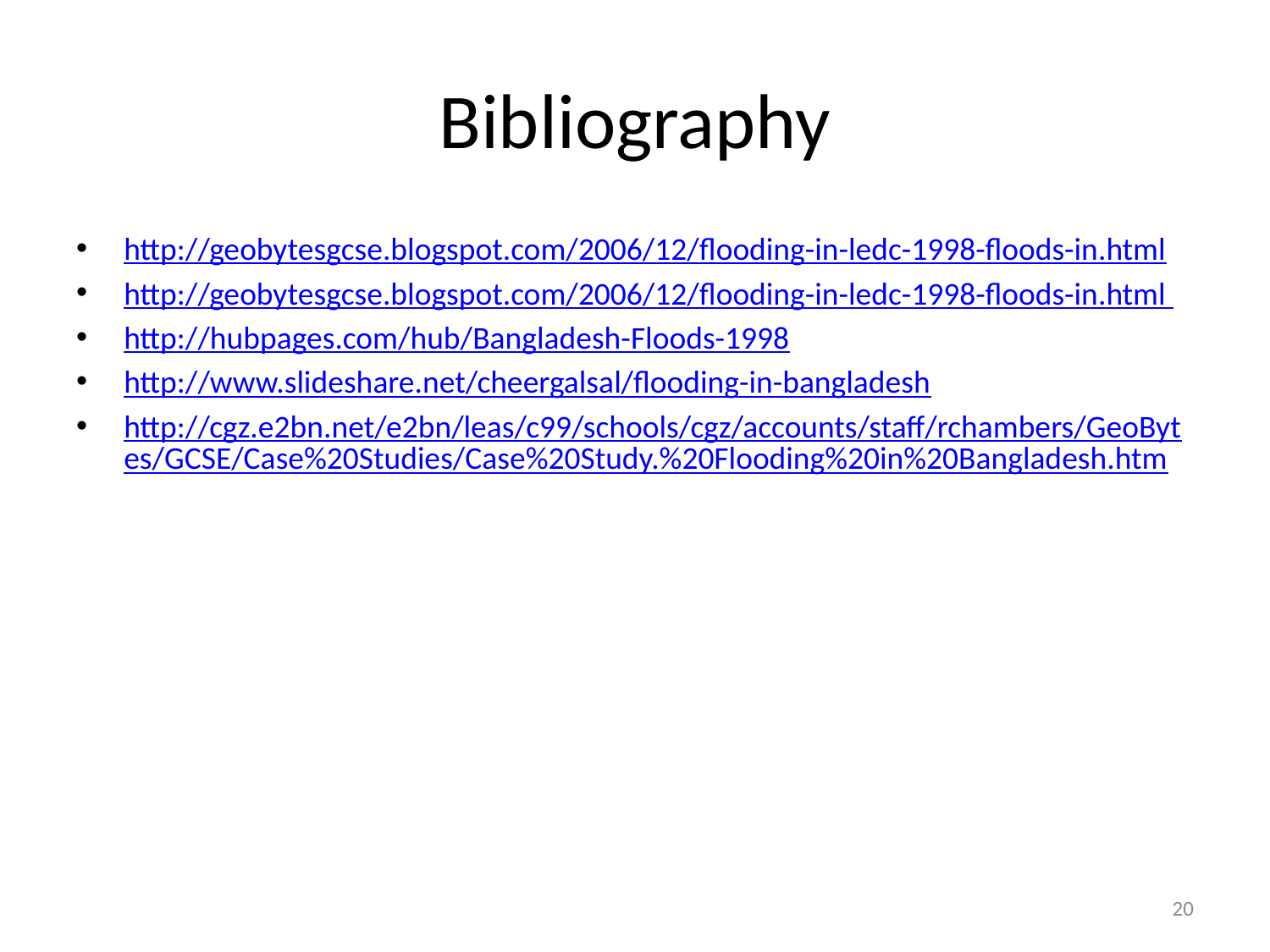

# Bibliography
http://geobytesgcse.blogspot.com/2006/12/flooding-in-ledc-1998-floods-in.html
http://geobytesgcse.blogspot.com/2006/12/flooding-in-ledc-1998-floods-in.html
http://hubpages.com/hub/Bangladesh-Floods-1998
http://www.slideshare.net/cheergalsal/flooding-in-bangladesh
http://cgz.e2bn.net/e2bn/leas/c99/schools/cgz/accounts/staff/rchambers/GeoBytes/GCSE/Case%20Studies/Case%20Study.%20Flooding%20in%20Bangladesh.htm
20